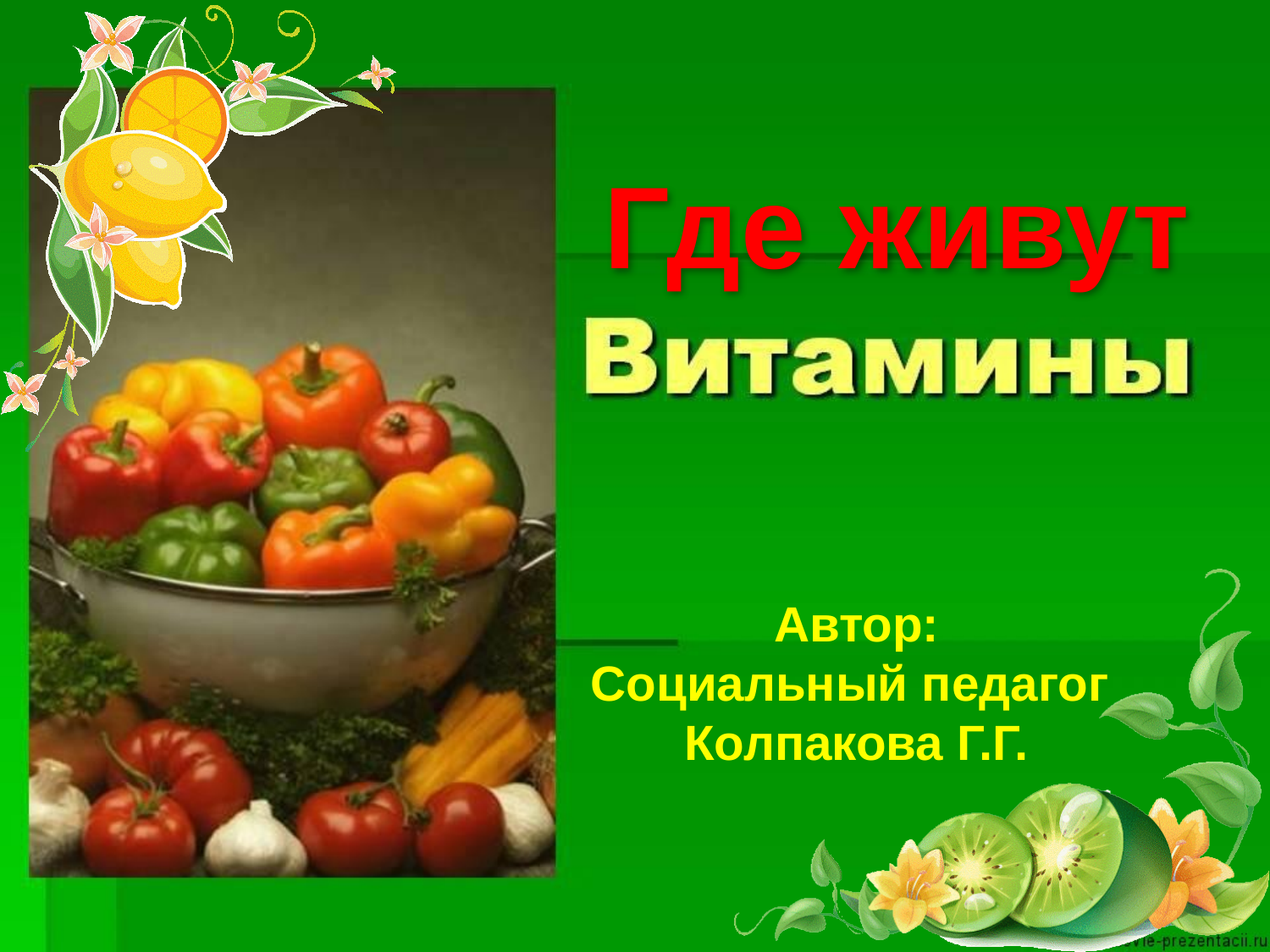

# Где живут
Автор:
Социальный педагог
Колпакова Г.Г.